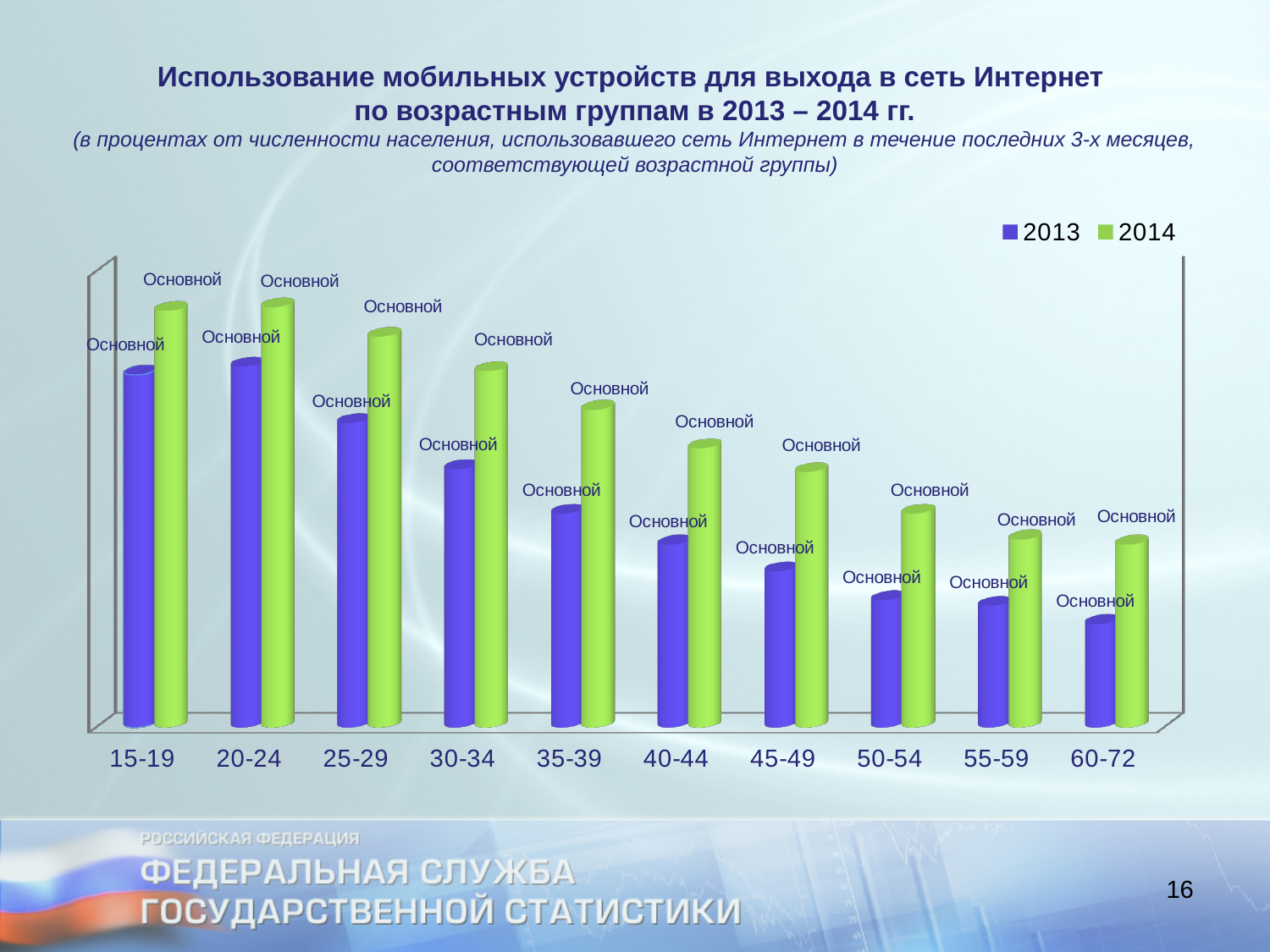

# Использование мобильных устройств для выхода в сеть Интернет по возрастным группам в 2013 – 2014 гг. (в процентах от численности населения, использовавшего сеть Интернет в течение последних 3-х месяцев, соответствующей возрастной группы)

[unsupported chart]

16